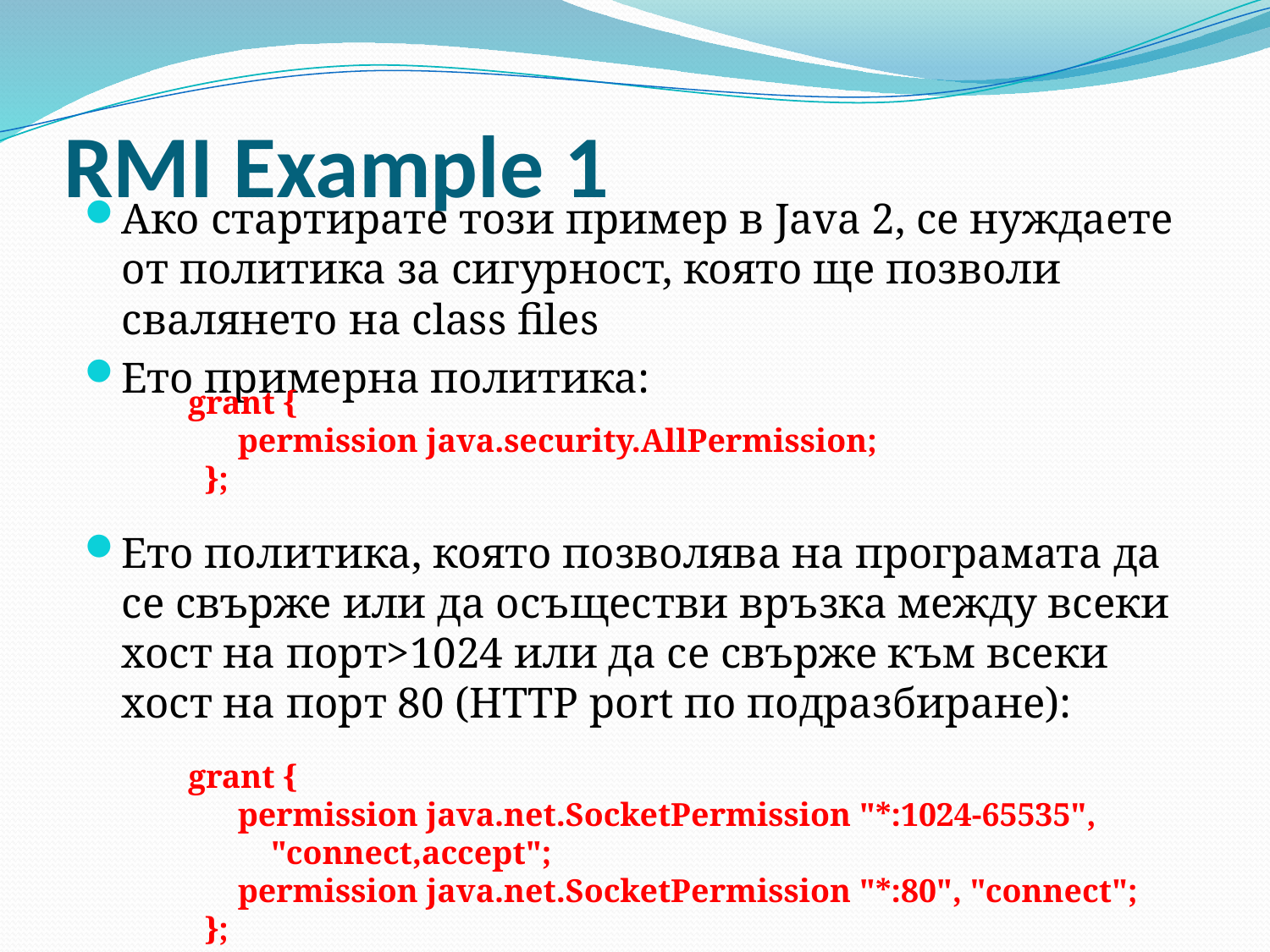

# RMI Example 1
Ако стартирате този пример в Java 2, се нуждаете от политика за сигурност, която ще позволи свалянето на class files
Ето примерна политика:

Ето политика, която позволява на програмата да се свърже или да осъществи връзка между всеки хост на порт>1024 или да се свърже към всеки хост на порт 80 (HTTP port по подразбиране):
 grant {
       permission java.security.AllPermission;
   };
 grant {
       permission java.net.SocketPermission "*:1024-65535",
           "connect,accept";
       permission java.net.SocketPermission "*:80", "connect";
   };